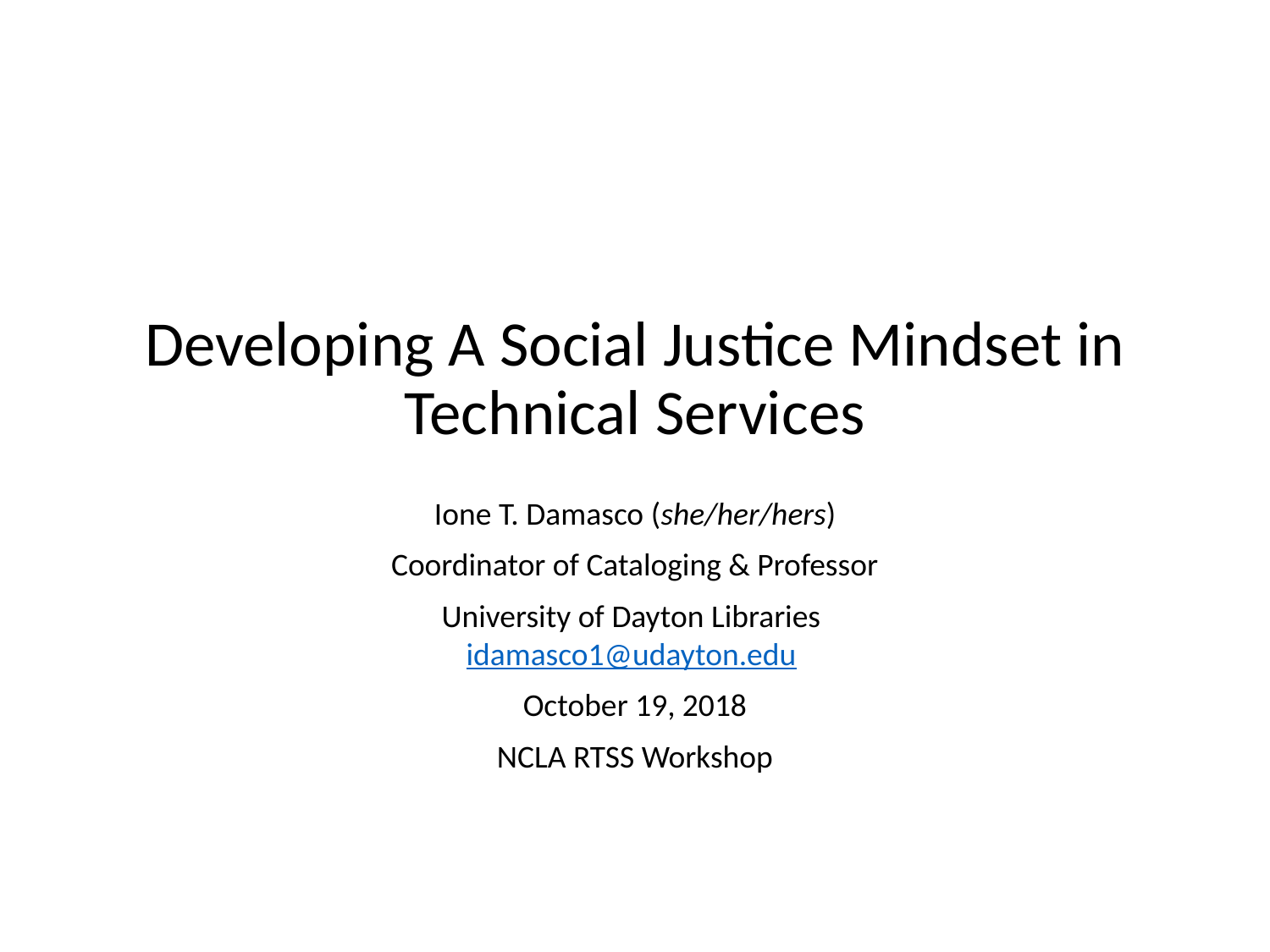

# Developing A Social Justice Mindset in Technical Services
Ione T. Damasco (she/her/hers)
Coordinator of Cataloging & Professor
University of Dayton Libraries idamasco1@udayton.edu
October 19, 2018
NCLA RTSS Workshop